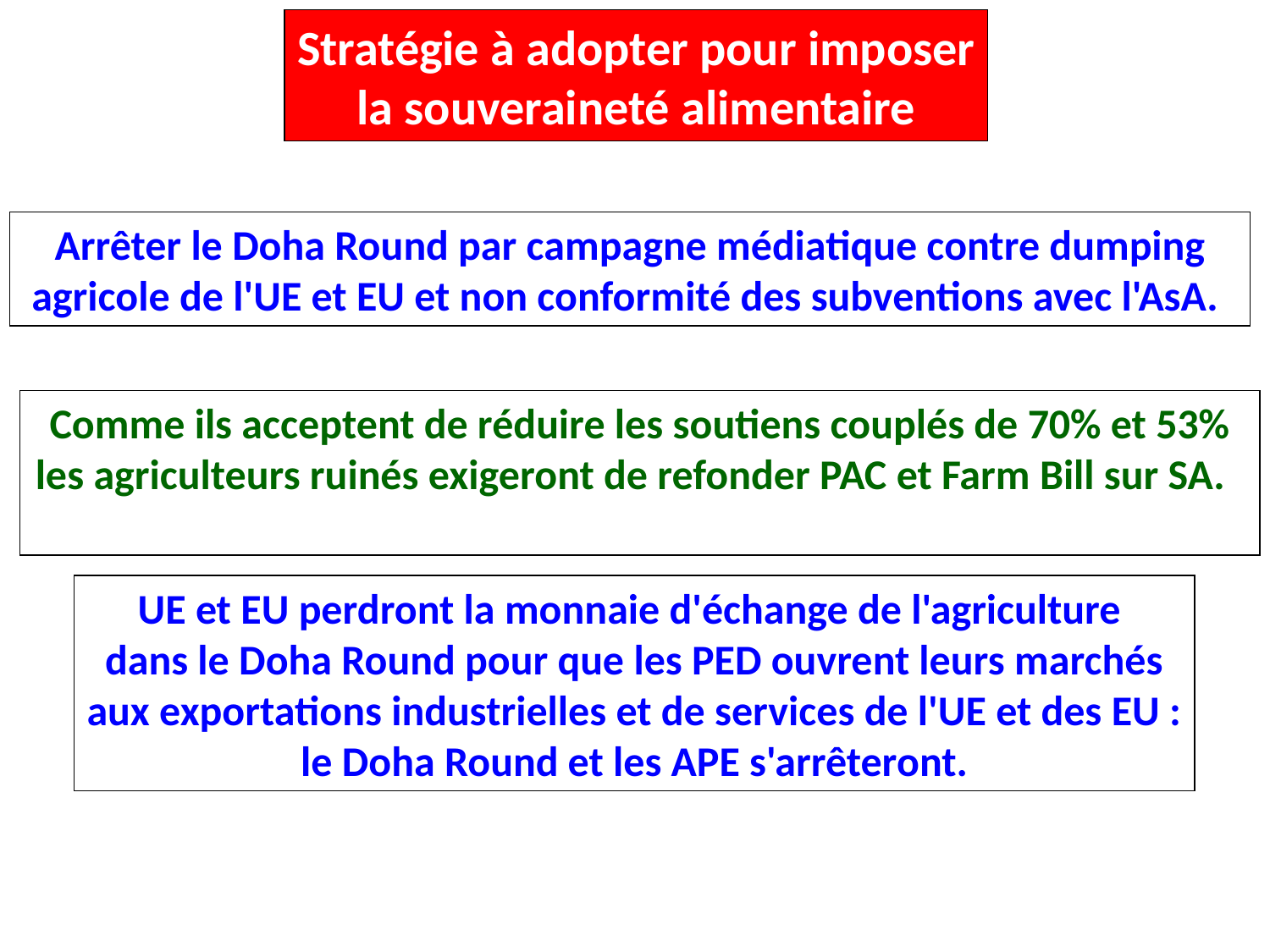

Stratégie à adopter pour imposer
la souveraineté alimentaire
Arrêter le Doha Round par campagne médiatique contre dumping agricole de l'UE et EU et non conformité des subventions avec l'AsA.
Comme ils acceptent de réduire les soutiens couplés de 70% et 53% les agriculteurs ruinés exigeront de refonder PAC et Farm Bill sur SA.
UE et EU perdront la monnaie d'échange de l'agriculture
dans le Doha Round pour que les PED ouvrent leurs marchés
aux exportations industrielles et de services de l'UE et des EU :
le Doha Round et les APE s'arrêteront.